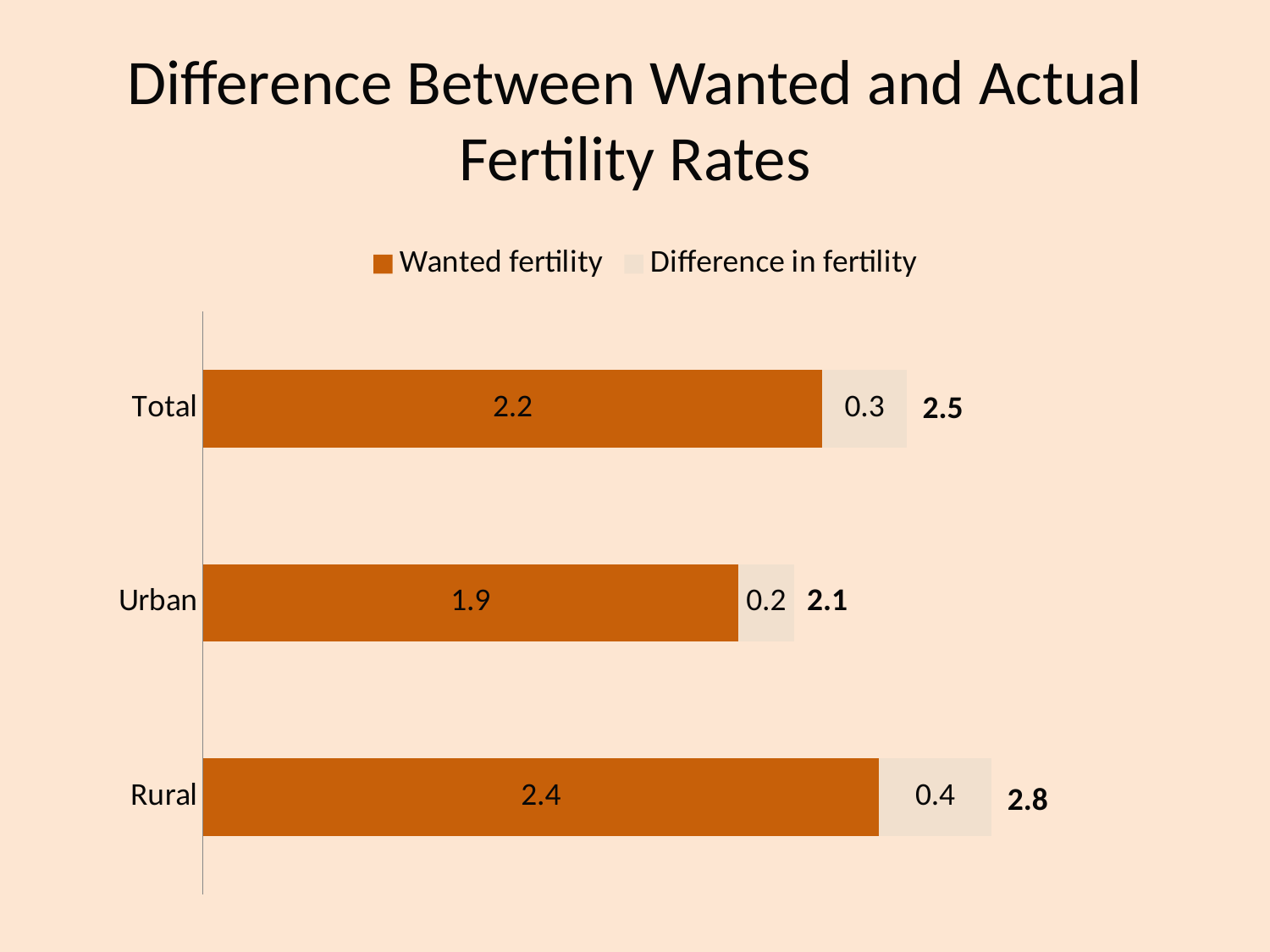

# Difference Between Wanted and Actual Fertility Rates

### Chart

| Category | Wanted fertility | Difference in fertility |
|---|---|---|
| Rural | 2.4 | 0.4 |
| Urban | 1.9000000000000001 | 0.2 |
| Total | 2.2 | 0.3000000000000002 |
2.5
2.1
2.8